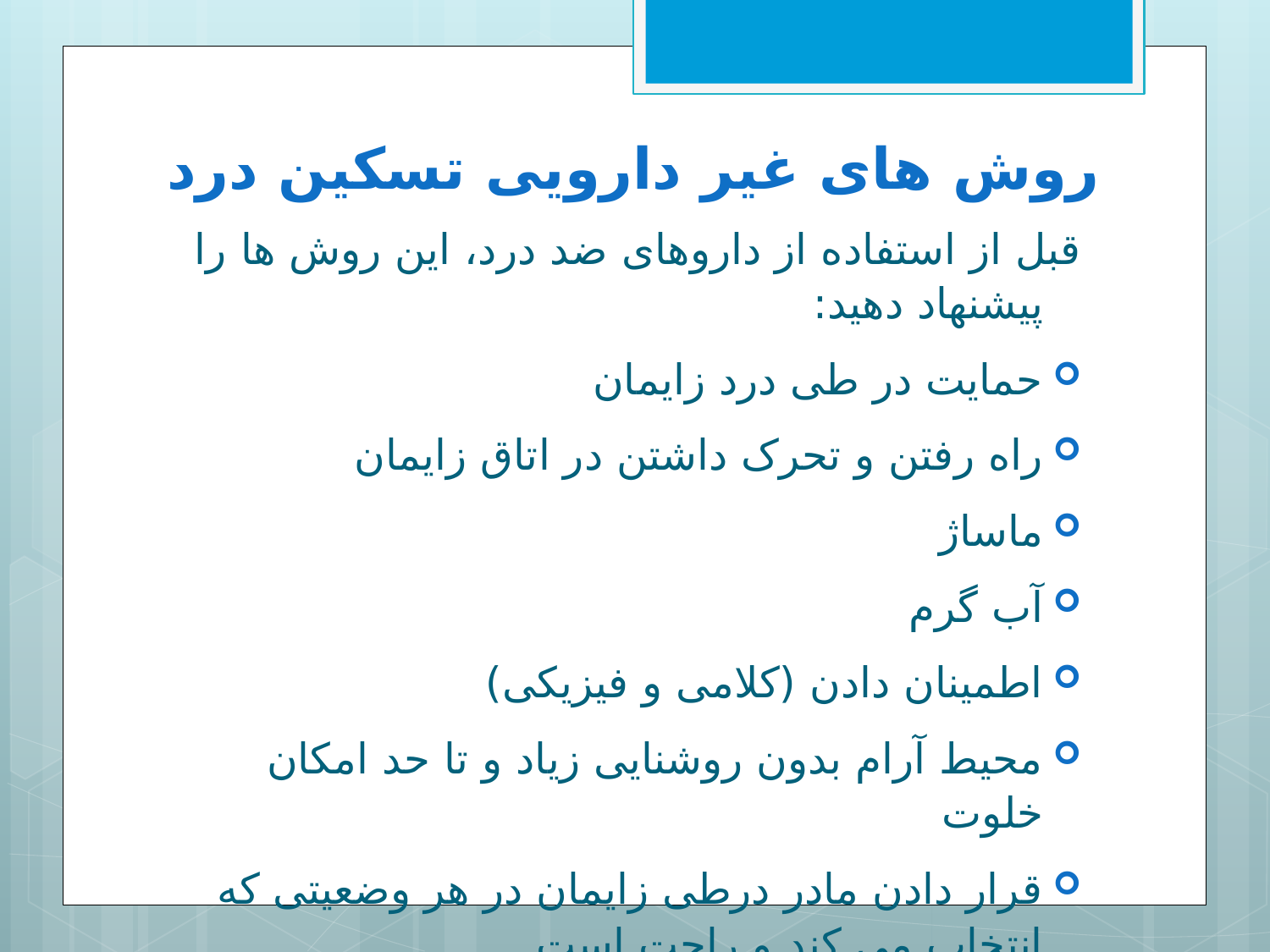

# روش های غیر دارویی تسکین درد
قبل از استفاده از داروهای ضد درد، این روش ها را پیشنهاد دهید:
حمایت در طی درد زایمان
راه رفتن و تحرک داشتن در اتاق زایمان
ماساژ
آب گرم
اطمینان دادن (کلامی و فیزیکی)
محیط آرام بدون روشنایی زیاد و تا حد امکان خلوت
قرار دادن مادر درطی زایمان در هر وضعیتی که انتخاب می کند و راحت است